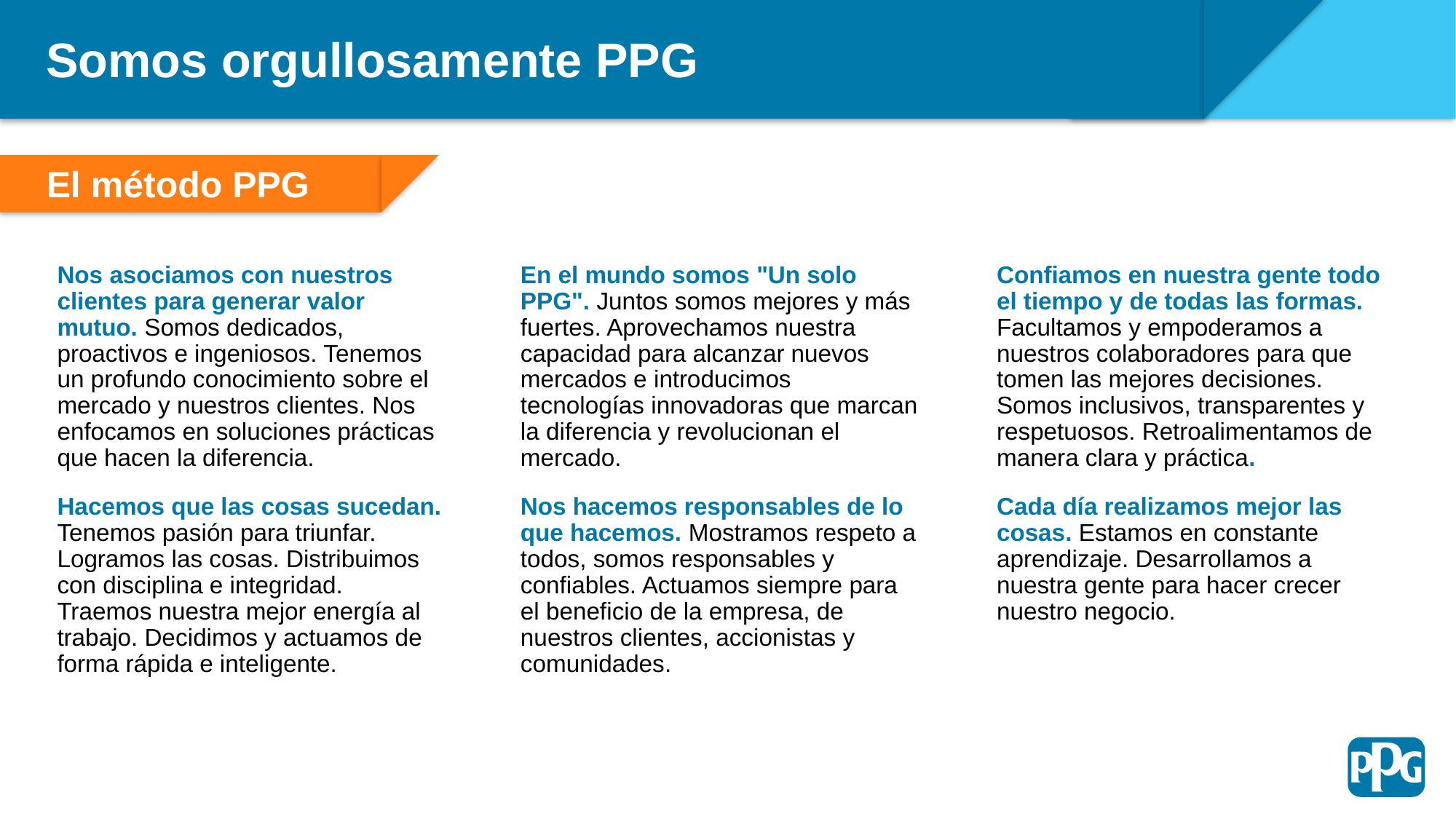

Somos orgullosamente PPG

El método PPG
Our Strategy
Nos asociamos con nuestros clientes para generar valor mutuo. Somos dedicados, proactivos e ingeniosos. Tenemos un profundo conocimiento sobre el mercado y nuestros clientes. Nos enfocamos en soluciones prácticas que hacen la diferencia.
En el mundo somos "Un solo PPG". Juntos somos mejores y más fuertes. Aprovechamos nuestra capacidad para alcanzar nuevos mercados e introducimos tecnologías innovadoras que marcan la diferencia y revolucionan el mercado.
Confiamos en nuestra gente todo el tiempo y de todas las formas. Facultamos y empoderamos a nuestros colaboradores para que tomen las mejores decisiones. Somos inclusivos, transparentes y respetuosos. Retroalimentamos de manera clara y práctica.
Hacemos que las cosas sucedan. Tenemos pasión para triunfar. Logramos las cosas. Distribuimos con disciplina e integridad. Traemos nuestra mejor energía al trabajo. Decidimos y actuamos de forma rápida e inteligente.
Nos hacemos responsables de lo que hacemos. Mostramos respeto a todos, somos responsables y confiables. Actuamos siempre para el beneficio de la empresa, de nuestros clientes, accionistas y comunidades.
Cada día realizamos mejor las cosas. Estamos en constante aprendizaje. Desarrollamos a nuestra gente para hacer crecer nuestro negocio.